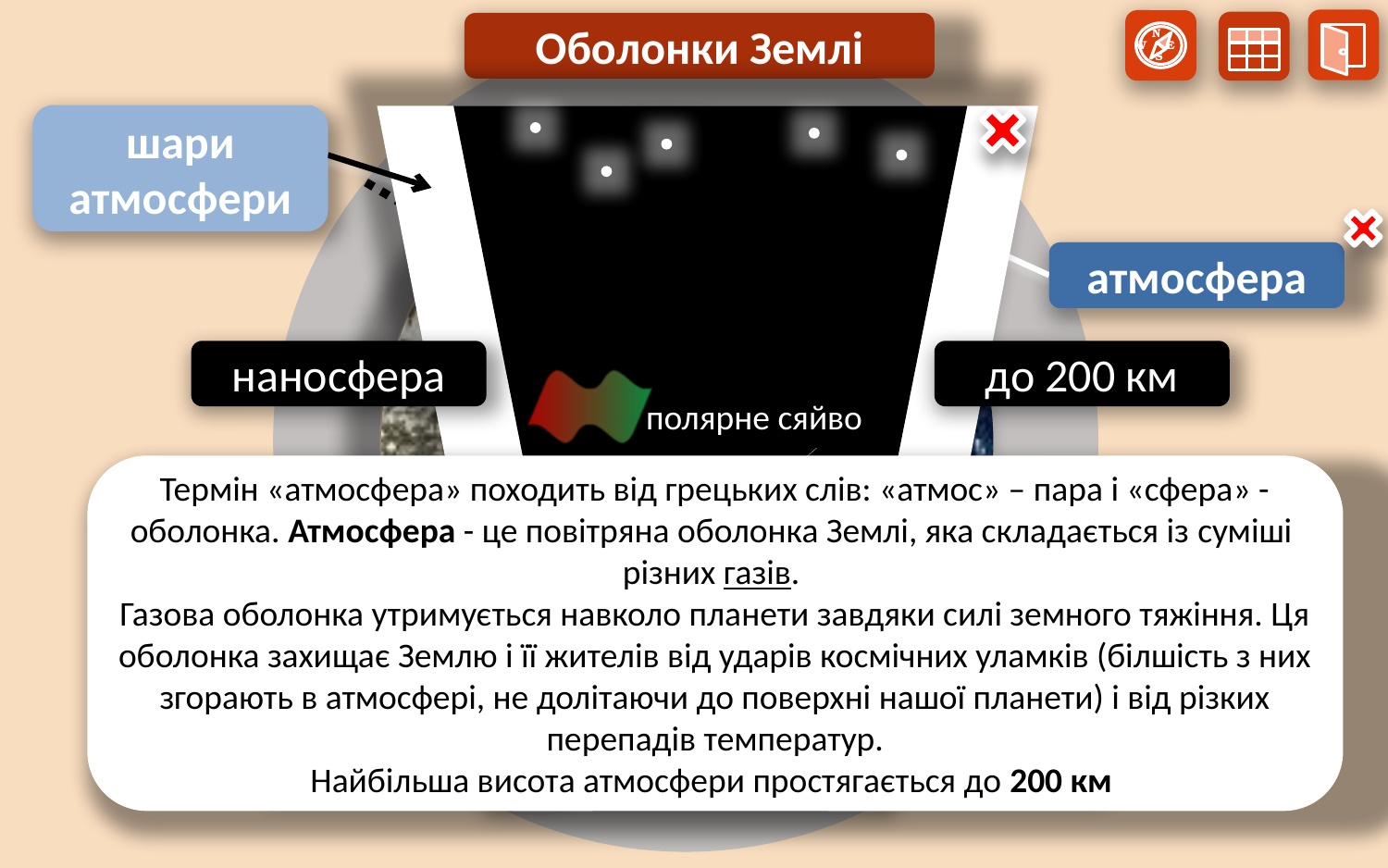

Оболонки Землі

шари
атмосфери
шари
атмосфери

полярне сяйво

метеозонд

метеори

1
атмосфера
наносфера
до 200 км
Термін «атмосфера» походить від грецьких слів: «атмос» – пара і «сфера» - оболонка. Атмосфера - це повітряна оболонка Землі, яка складається із суміші різних газів.
Газова оболонка утримується навколо планети завдяки силі земного тяжіння. Ця оболонка захищає Землю і її жителів від ударів космічних уламків (білшість з них згорають в атмосфері, не долітаючи до поверхні нашої планети) і від різких перепадів температур.
Найбільша висота атмосфери простягається до 200 км

стратосфера
до 50 км
тропосфера
11-17 км